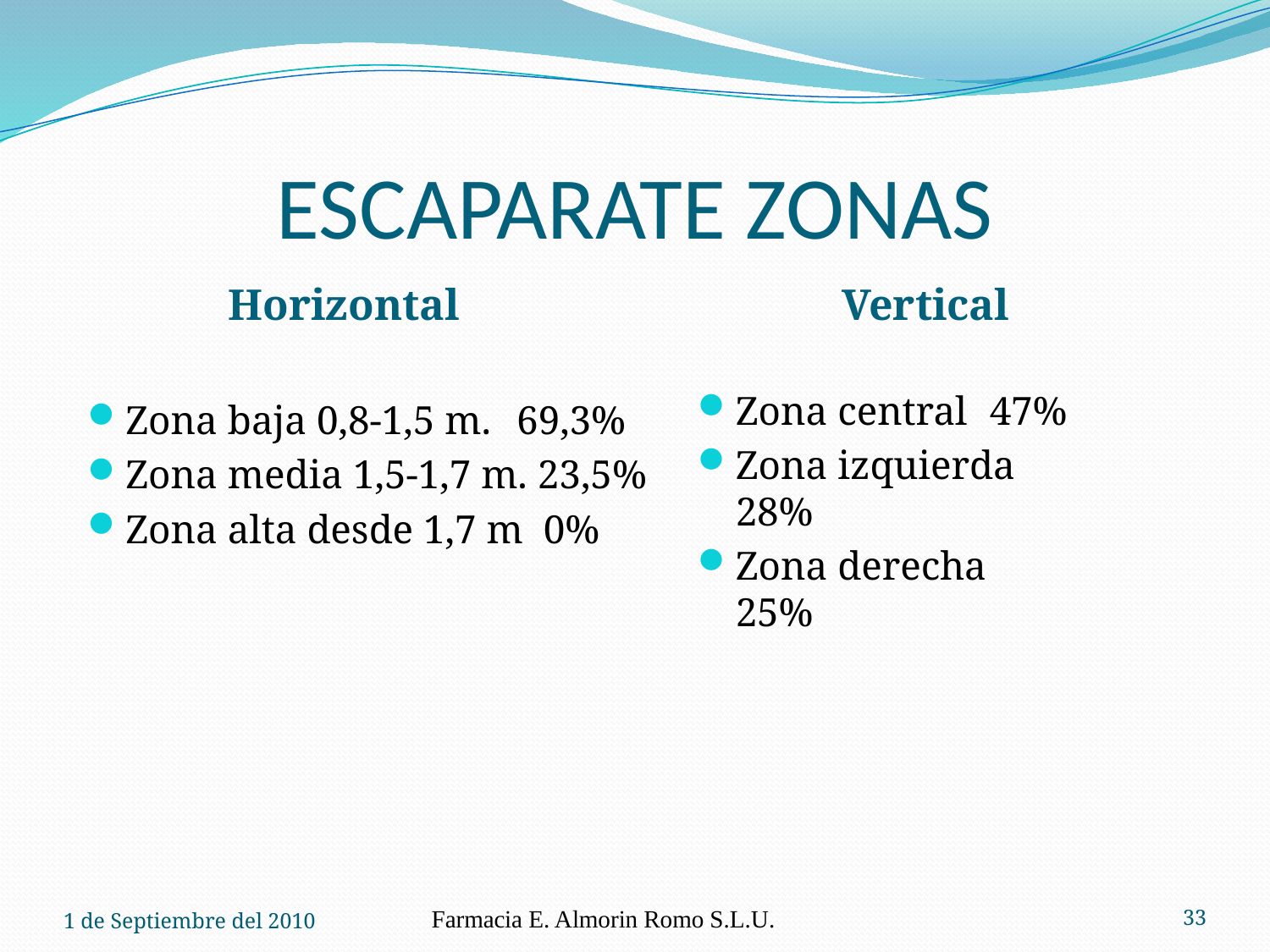

# ESCAPARATE ZONAS
Horizontal
Vertical
Zona central 	47%
Zona izquierda 	28%
Zona derecha 	25%
Zona baja 0,8-1,5 m.	 69,3%
Zona media 1,5-1,7 m. 23,5%
Zona alta desde 1,7 m  0%
1 de Septiembre del 2010
Farmacia E. Almorin Romo S.L.U.
33